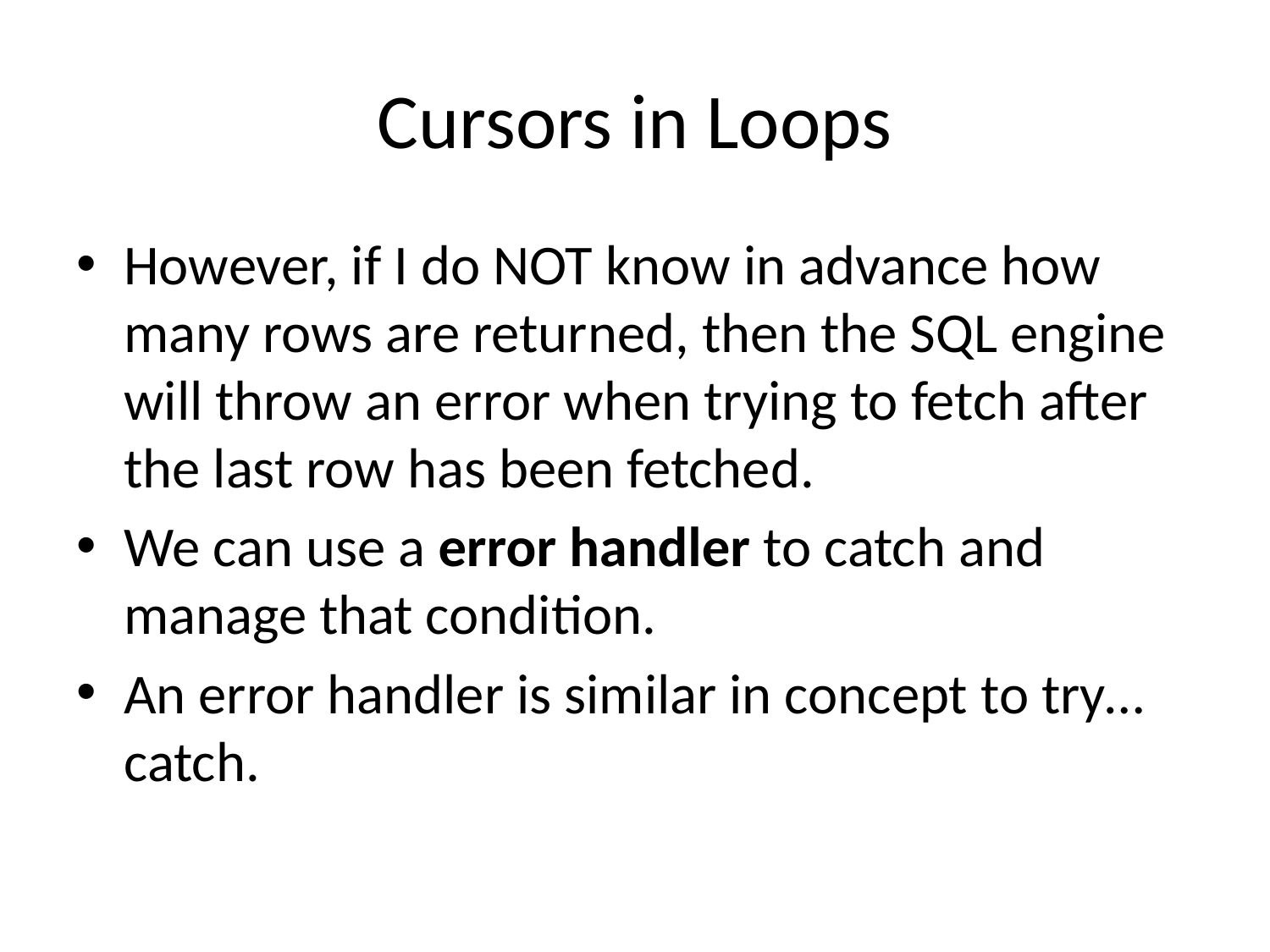

# Cursors in Loops
However, if I do NOT know in advance how many rows are returned, then the SQL engine will throw an error when trying to fetch after the last row has been fetched.
We can use a error handler to catch and manage that condition.
An error handler is similar in concept to try…catch.